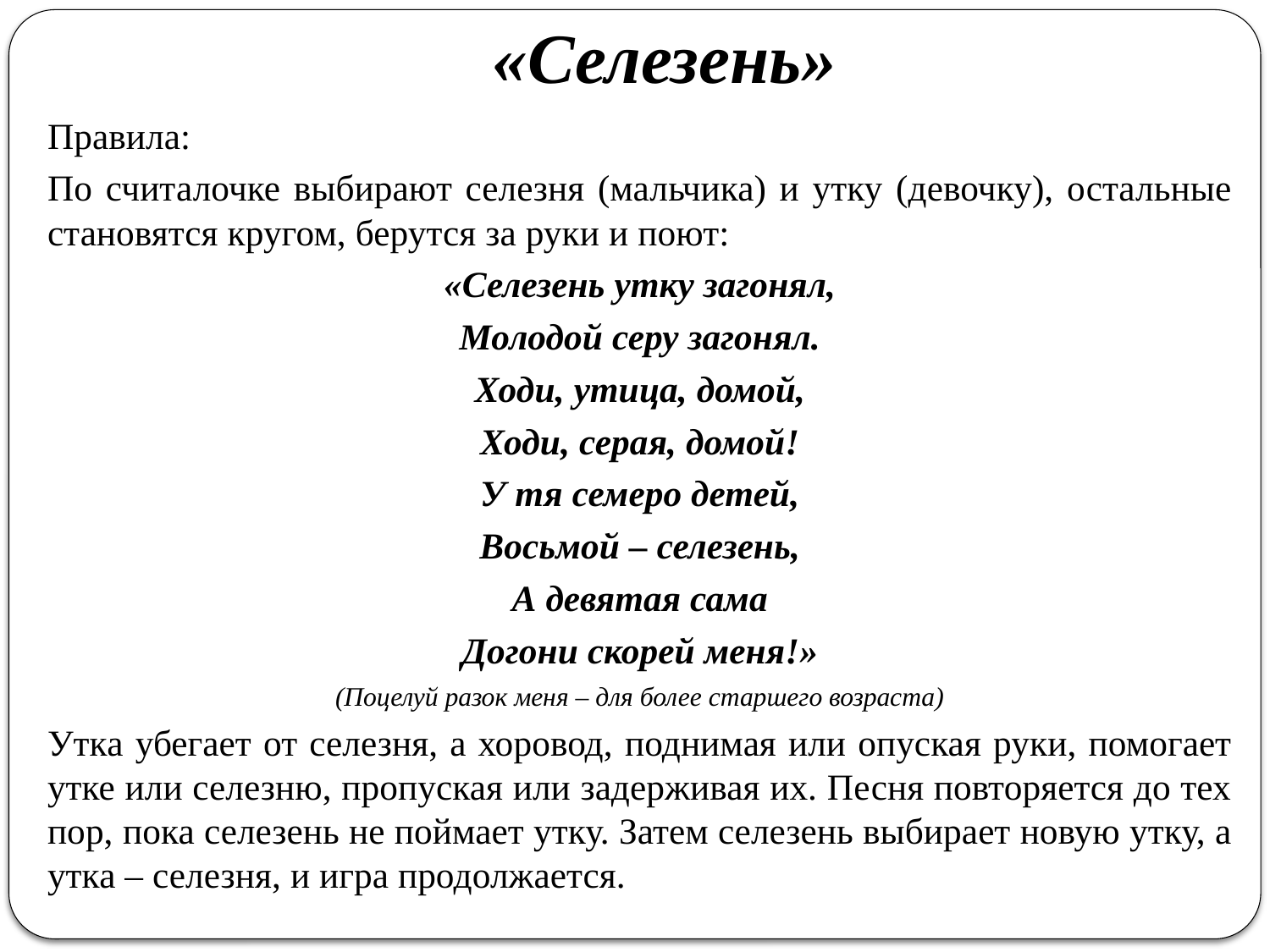

# «Селезень»
Правила:
По считалочке выбирают селезня (мальчика) и утку (девочку), остальные становятся кругом, берутся за руки и поют:
«Селезень утку загонял,
Молодой серу загонял.
Ходи, утица, домой,
Ходи, серая, домой!
У тя семеро детей,
Восьмой – селезень,
А девятая сама
Догони скорей меня!»
(Поцелуй разок меня – для более старшего возраста)
Утка убегает от селезня, а хоровод, поднимая или опуская руки, помогает утке или селезню, пропуская или задерживая их. Песня повторяется до тех пор, пока селезень не поймает утку. Затем селезень выбирает новую утку, а утка – селезня, и игра продолжается.